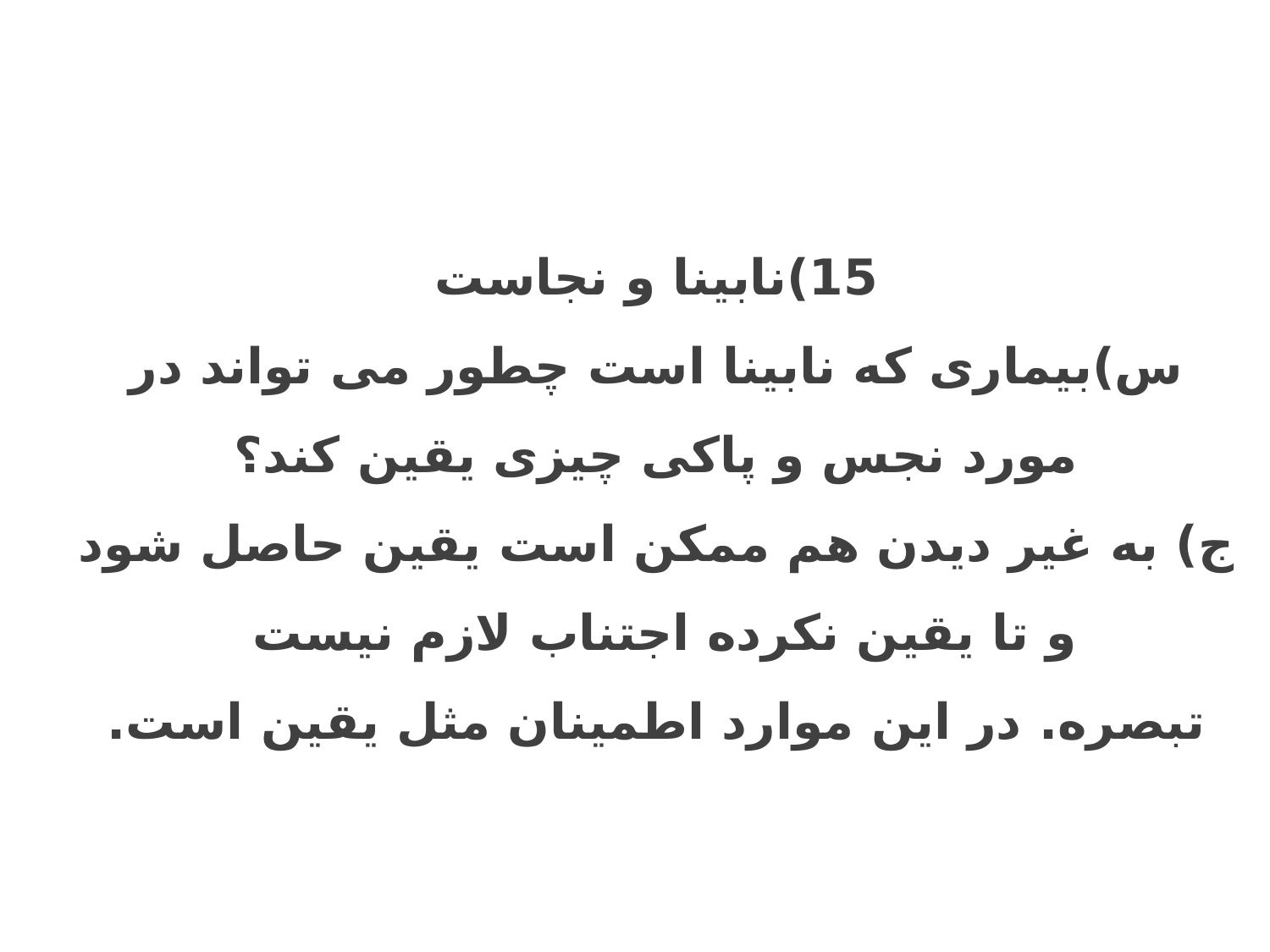

15)نابینا و نجاست
س)بیماری که نابینا است چطور می تواند در مورد نجس و پاکی چیزی یقین کند؟
ج) به غیر دیدن هم ممکن است یقین حاصل شود و تا یقین نکرده اجتناب لازم نیست
تبصره. در این موارد اطمینان مثل یقین است.